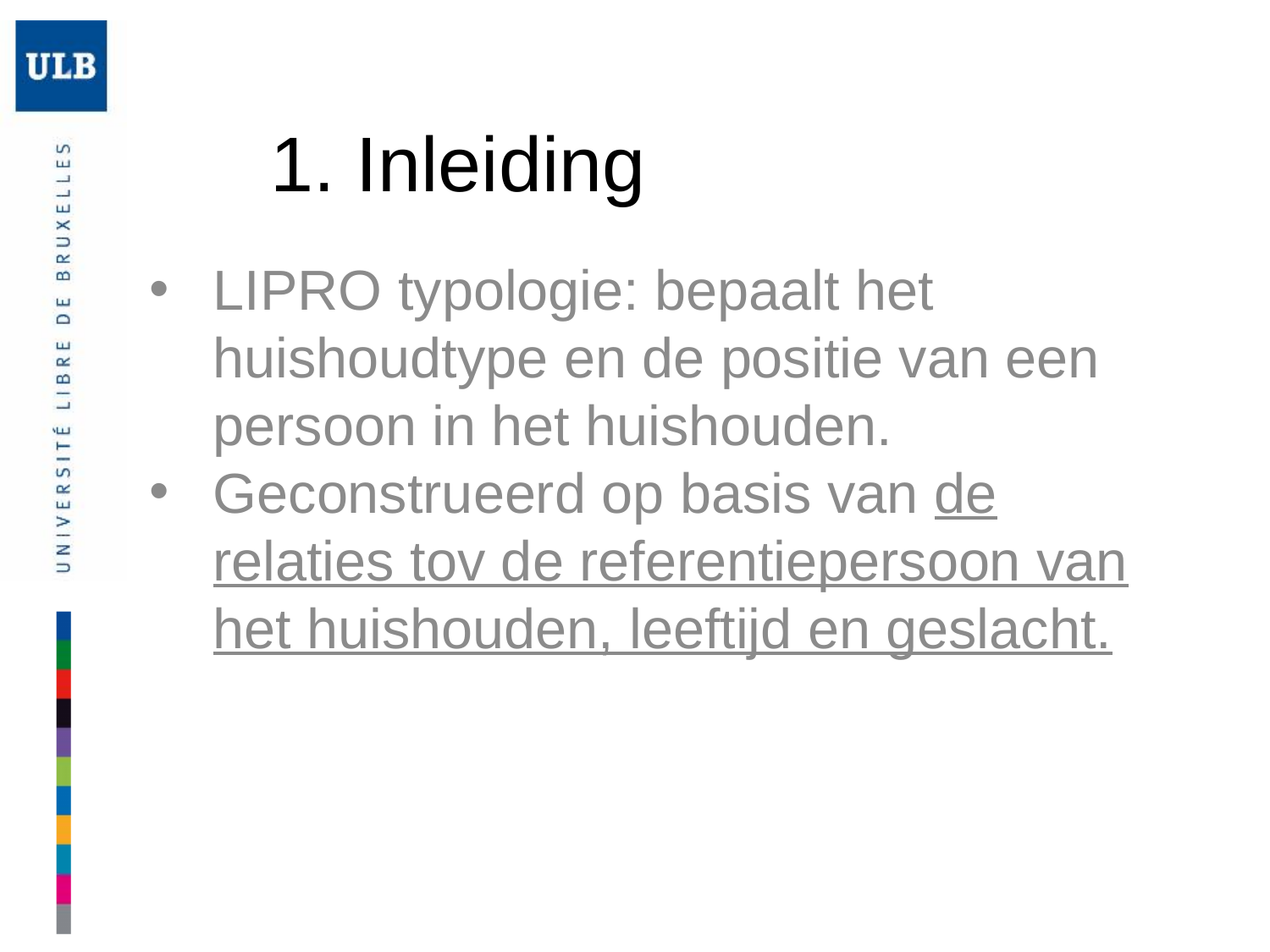

# 1. Inleiding
LIPRO typologie: bepaalt het huishoudtype en de positie van een persoon in het huishouden.
Geconstrueerd op basis van de relaties tov de referentiepersoon van het huishouden, leeftijd en geslacht.